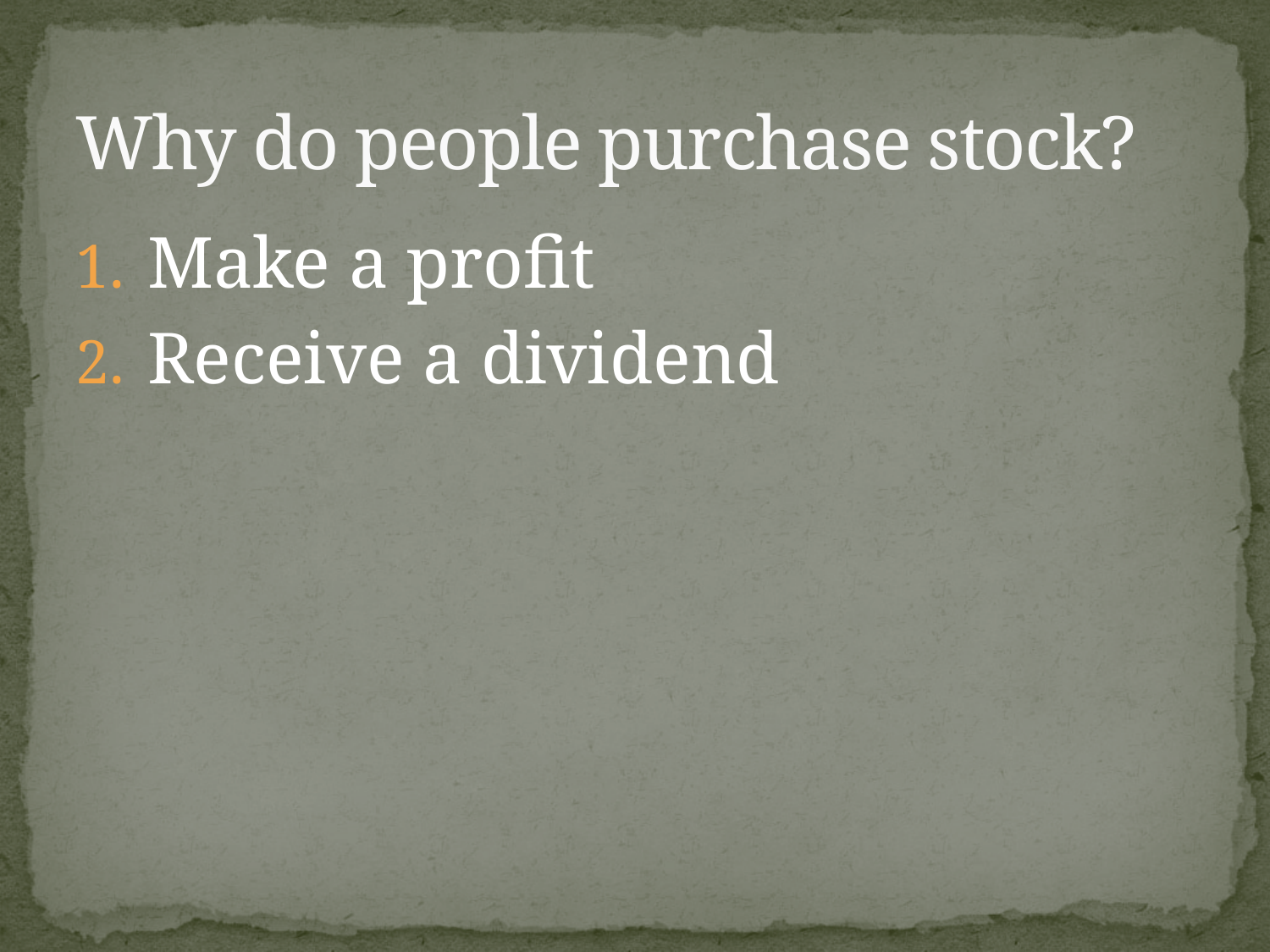

# Why do people purchase stock?
Make a profit
Receive a dividend